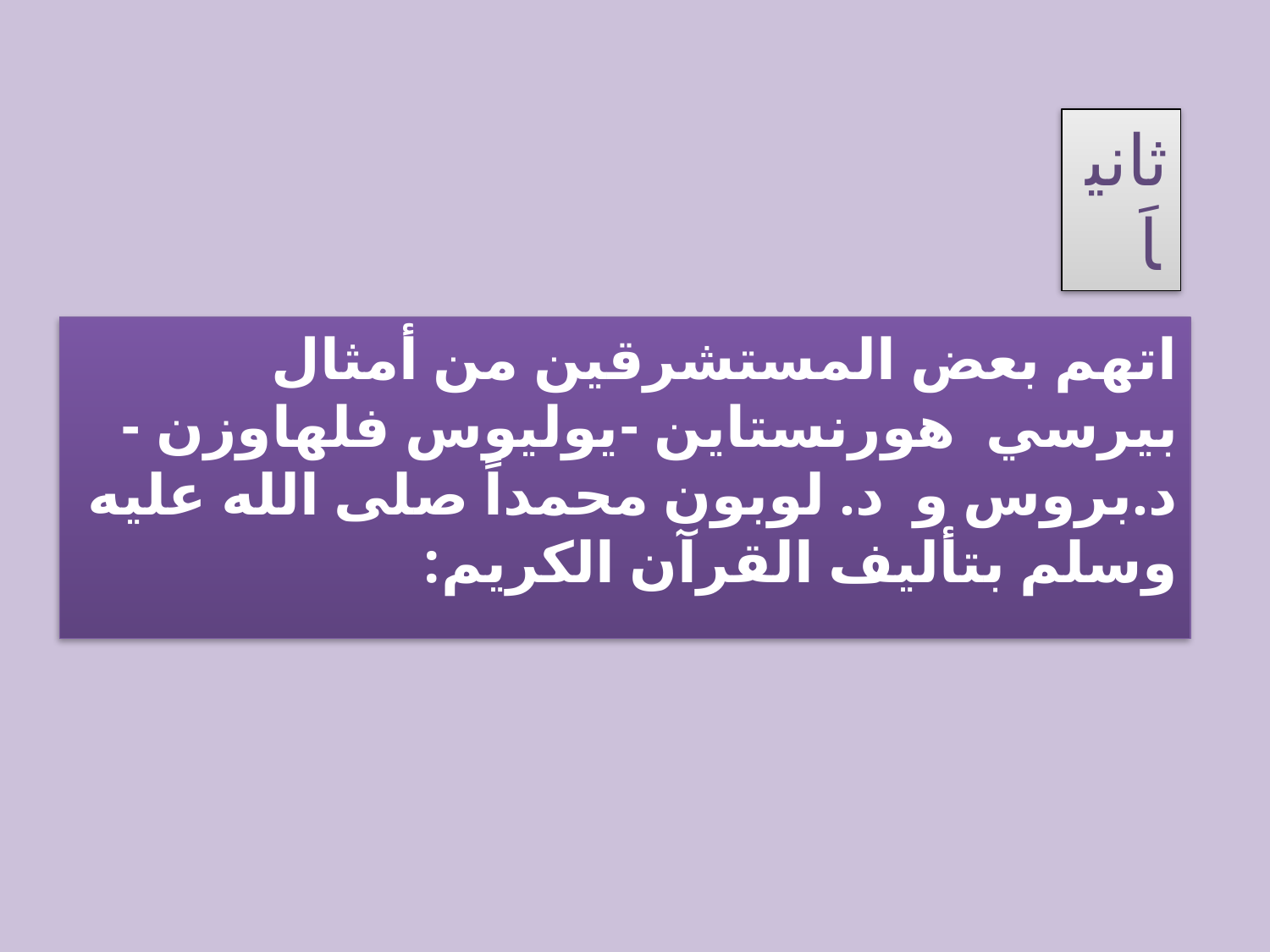

ثانياَ
اتهم بعض المستشرقين من أمثال بيرسي  هورنستاين -يوليوس فلهاوزن -د.بروس و  د. لوبون محمداً صلى الله عليه وسلم بتأليف القرآن الكريم: